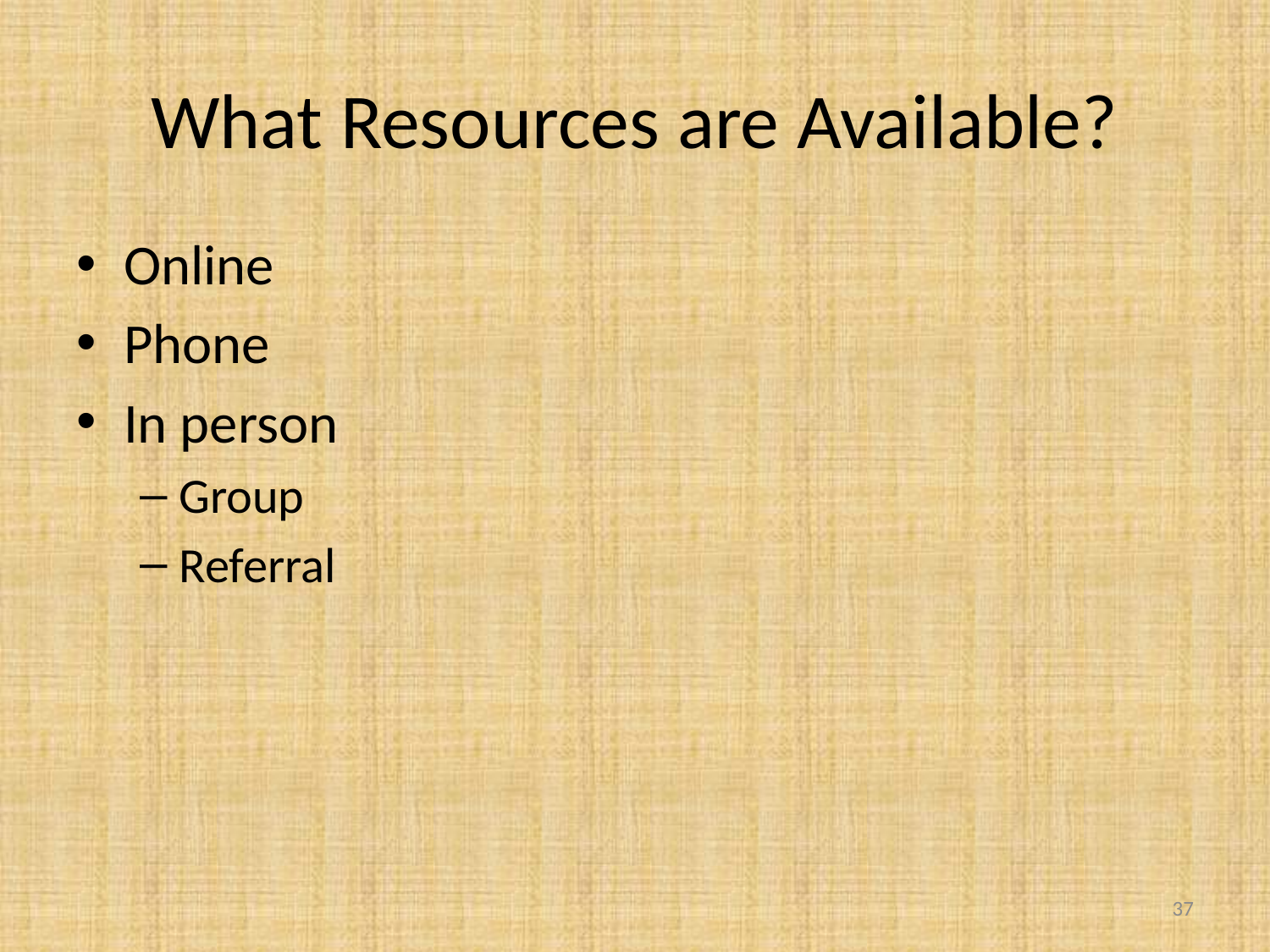

# What Resources are Available?
Online
Phone
In person
Group
Referral
37